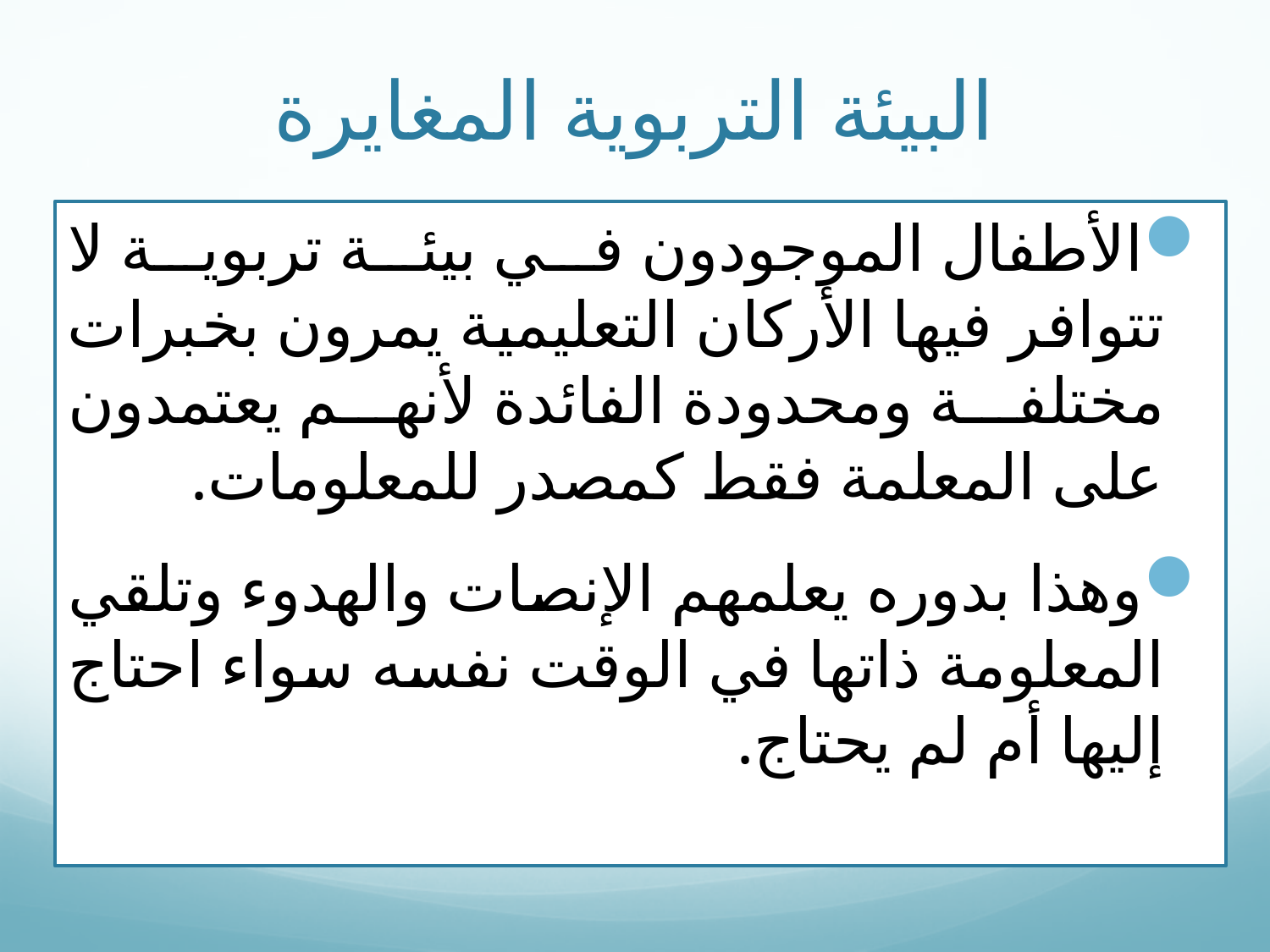

# البيئة التربوية المغايرة
الأطفال الموجودون في بيئة تربوية لا تتوافر فيها الأركان التعليمية يمرون بخبرات مختلفة ومحدودة الفائدة لأنهم يعتمدون على المعلمة فقط كمصدر للمعلومات.
وهذا بدوره يعلمهم الإنصات والهدوء وتلقي المعلومة ذاتها في الوقت نفسه سواء احتاج إليها أم لم يحتاج.